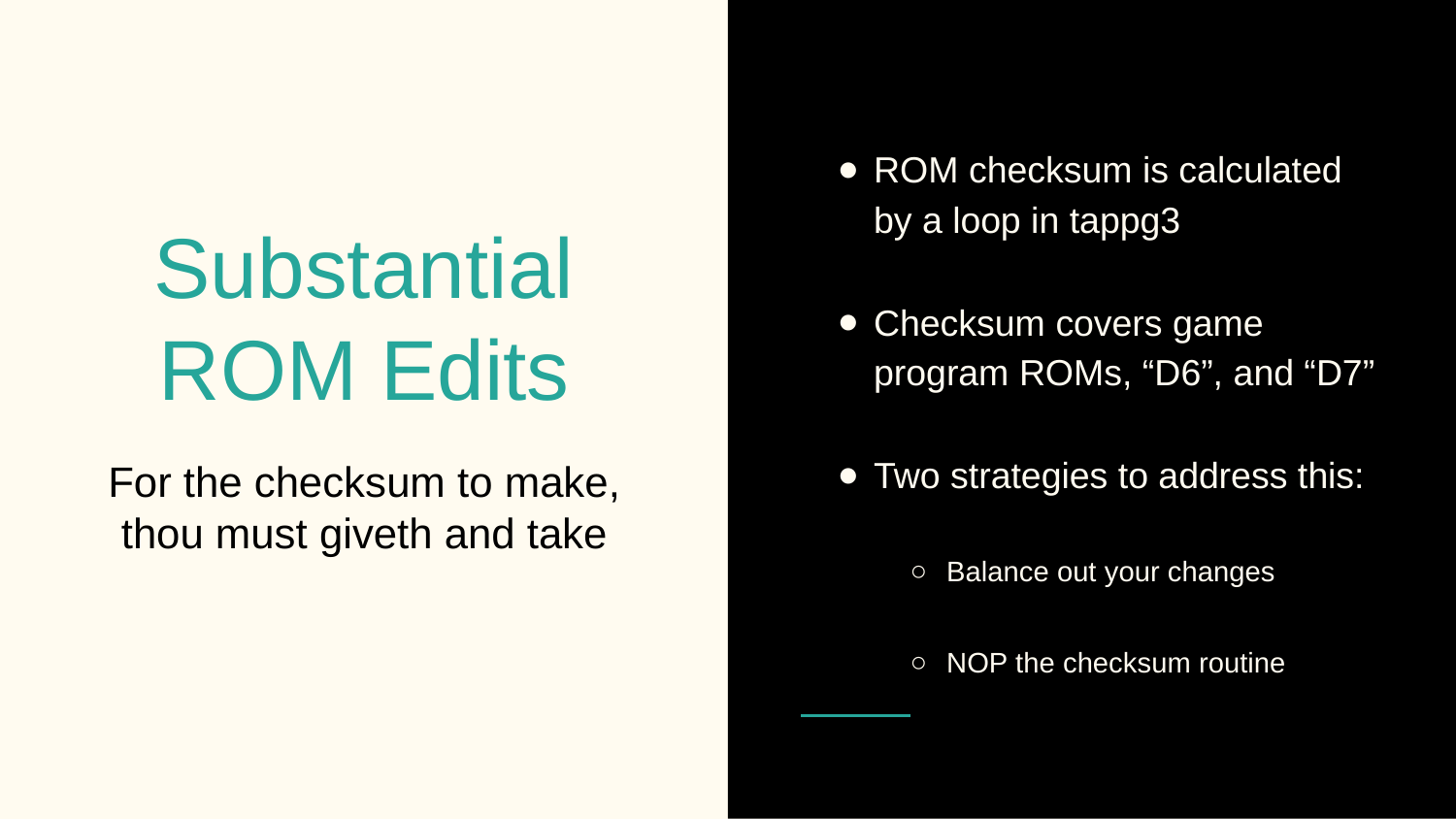

ROM checksum is calculated by a loop in tappg3
Checksum covers game program ROMs, “D6”, and “D7”
Two strategies to address this:
Balance out your changes
NOP the checksum routine
# Substantial ROM Edits
For the checksum to make,
thou must giveth and take